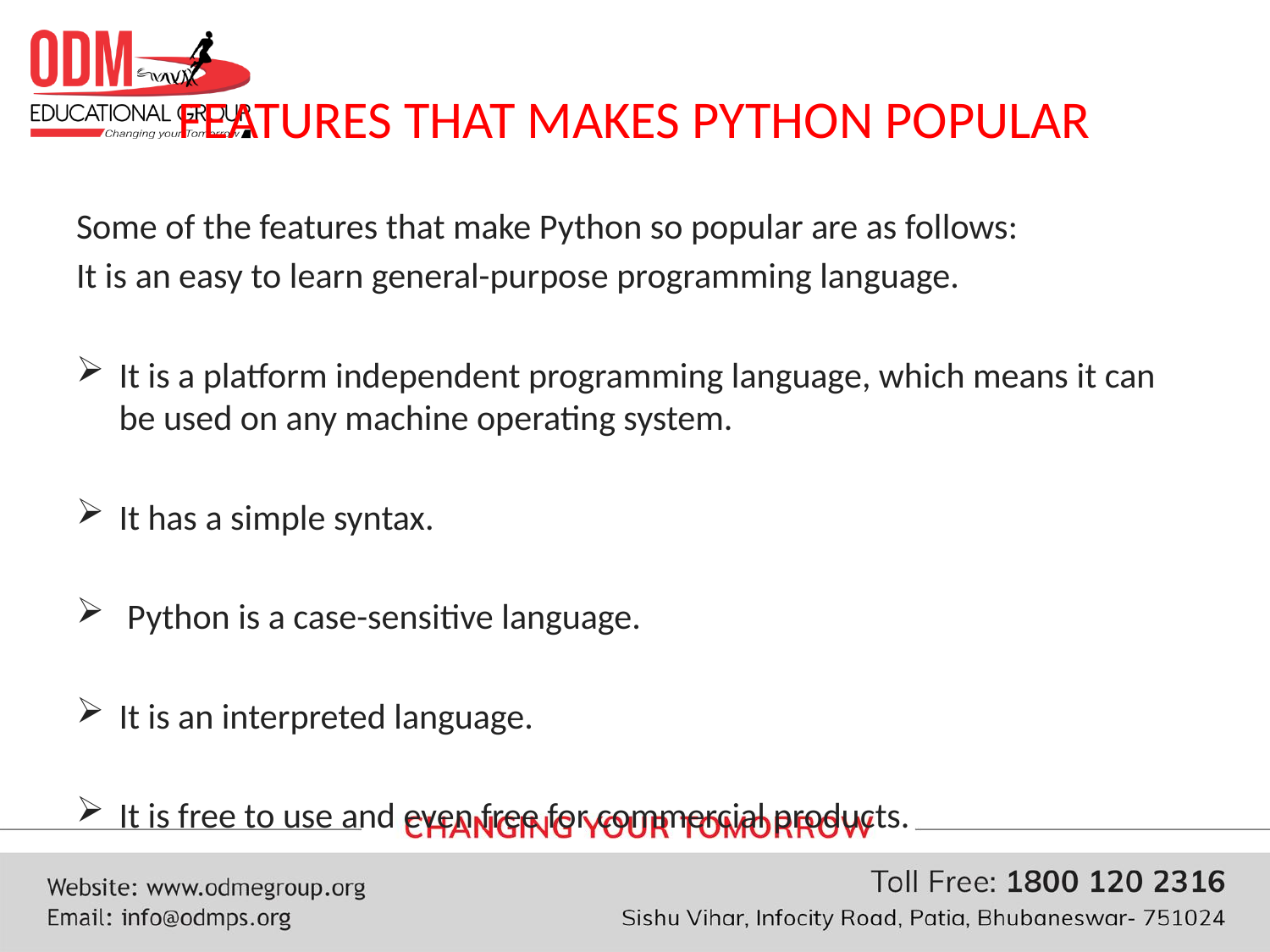

# FEATURES THAT MAKES PYTHON POPULAR
Some of the features that make Python so popular are as follows:
It is an easy to learn general-purpose programming language.

It is a platform independent programming language, which means it can be used on any machine operating system.

It has a simple syntax.

 Python is a case-sensitive language.

It is an interpreted language.

It is free to use and even free for commercial products.